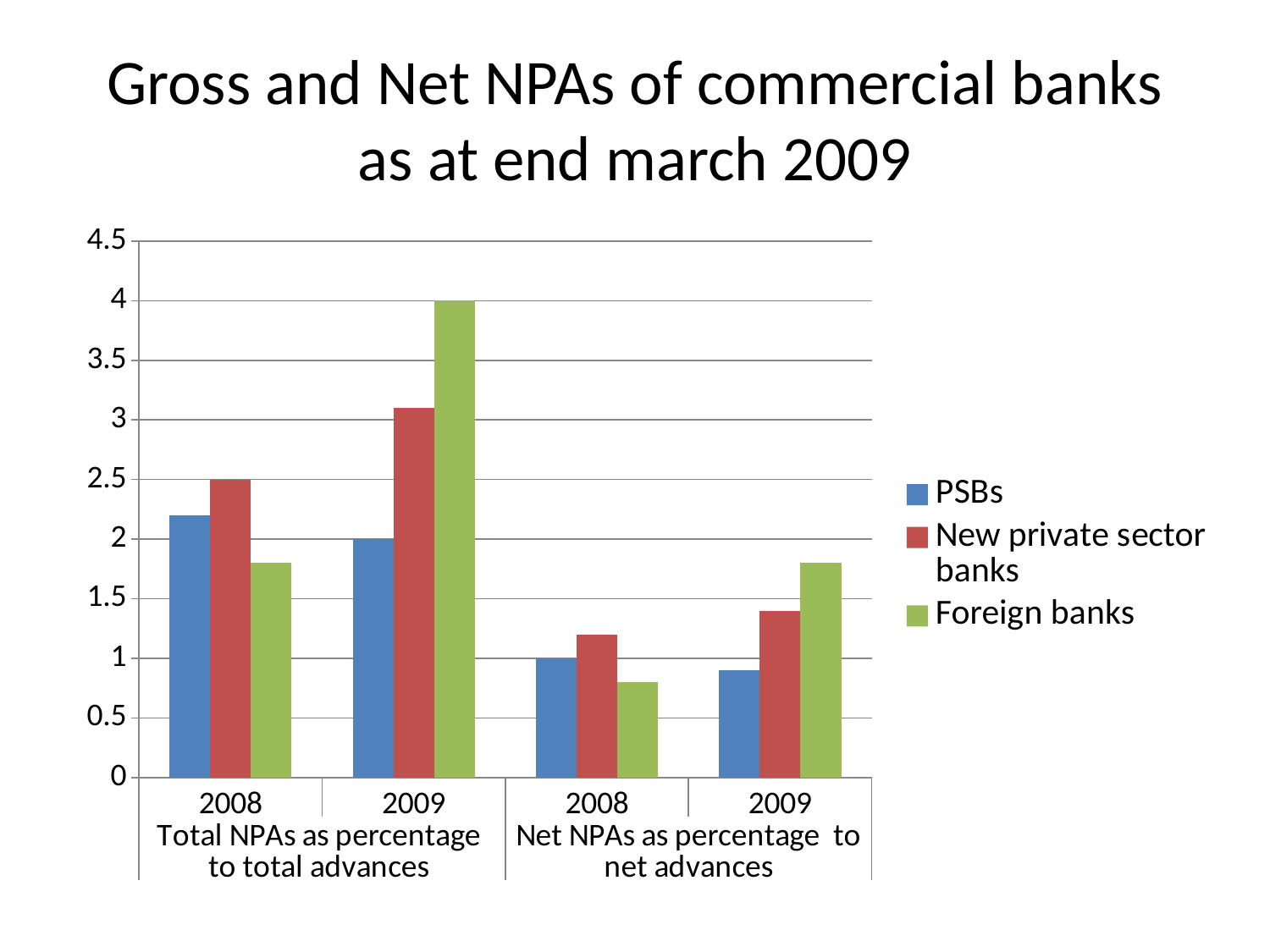

# Gross and Net NPAs of commercial banks as at end march 2009

### Chart

| Category | PSBs  | New private sector banks  | Foreign banks  |
|---|---|---|---|
| 2008 | 2.2 | 2.5 | 1.8 |
| 2009 | 2.0 | 3.1 | 4.0 |
| 2008 | 1.0 | 1.2 | 0.8 |
| 2009 | 0.9 | 1.4 | 1.8 |